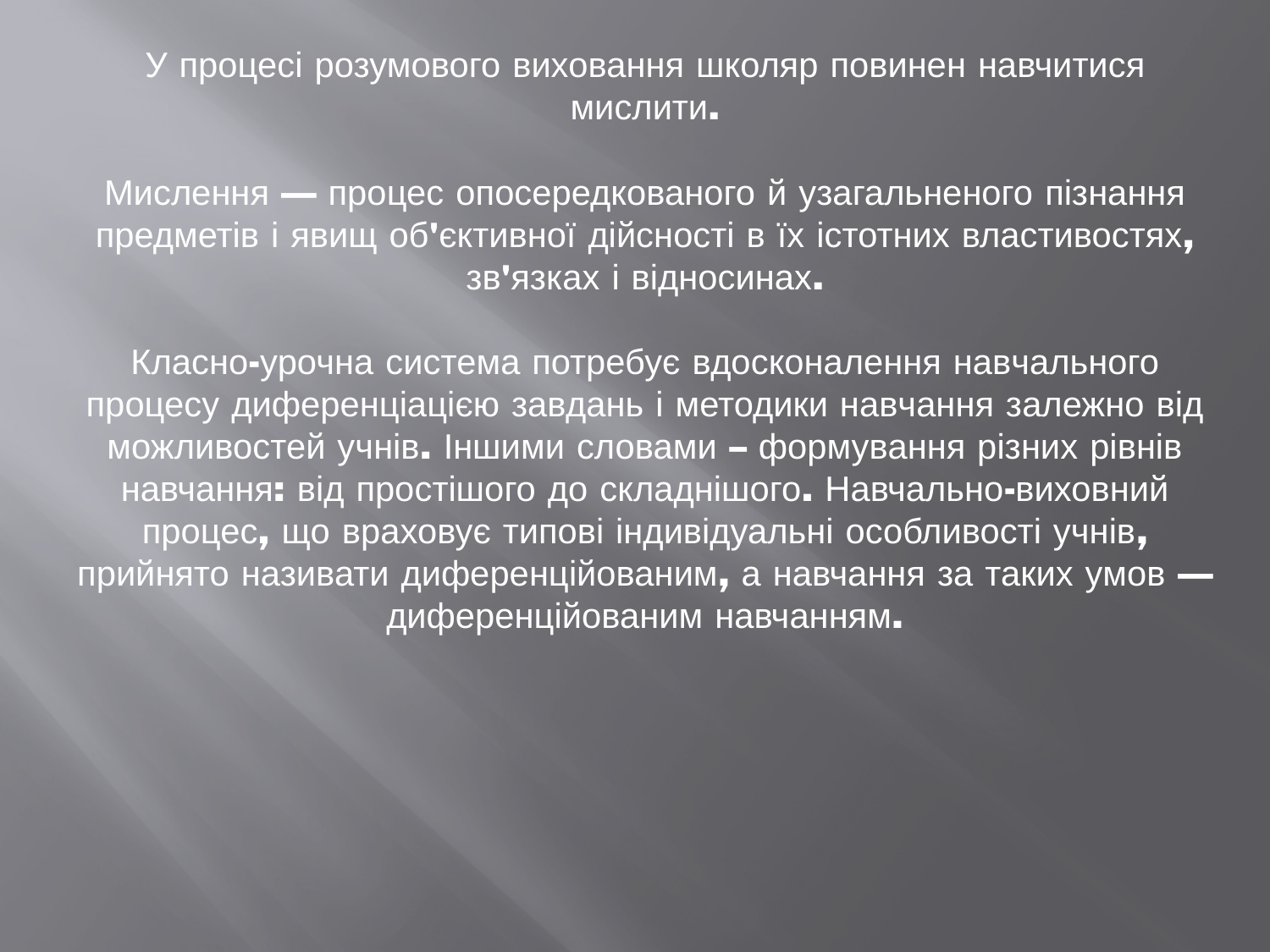

У процесі розумового виховання школяр повинен навчитися мислити.
Мислення — процес опосередкованого й узагальненого пізнання предметів і явищ об'єктивної дійсності в їх істотних властивостях, зв'язках і відносинах.
Класно-урочна система потребує вдосконалення нав­чального процесу диференціацією завдань і методики нав­чання залежно від можливостей учнів. Іншими словами – формування різних рівнів навчання: від простішого до складнішого. Навчально-вихов­ний процес, що враховує типові індивідуальні особливості учнів, прийнято називати диференційованим, а навчання за таких умов — диференційованим навчанням.